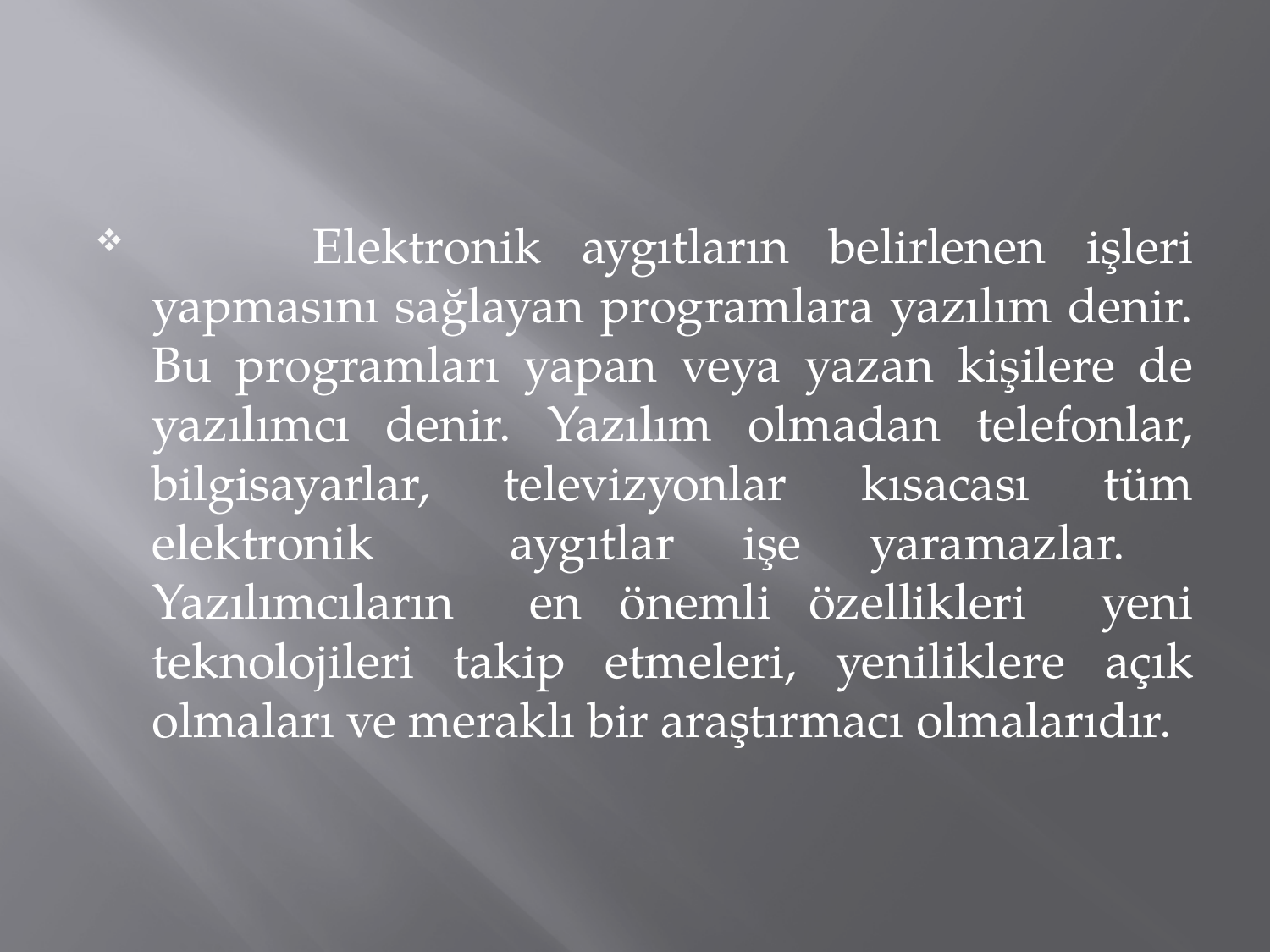

Elektronik aygıtların belirlenen işleri yapmasını sağlayan programlara yazılım denir. Bu programları yapan veya yazan kişilere de yazılımcı denir. Yazılım olmadan telefonlar, bilgisayarlar, televizyonlar kısacası tüm elektronik  aygıtlar işe yaramazlar.  Yazılımcıların  en önemli özellikleri  yeni teknolojileri takip etmeleri, yeniliklere açık olmaları ve meraklı bir araştırmacı olmalarıdır.